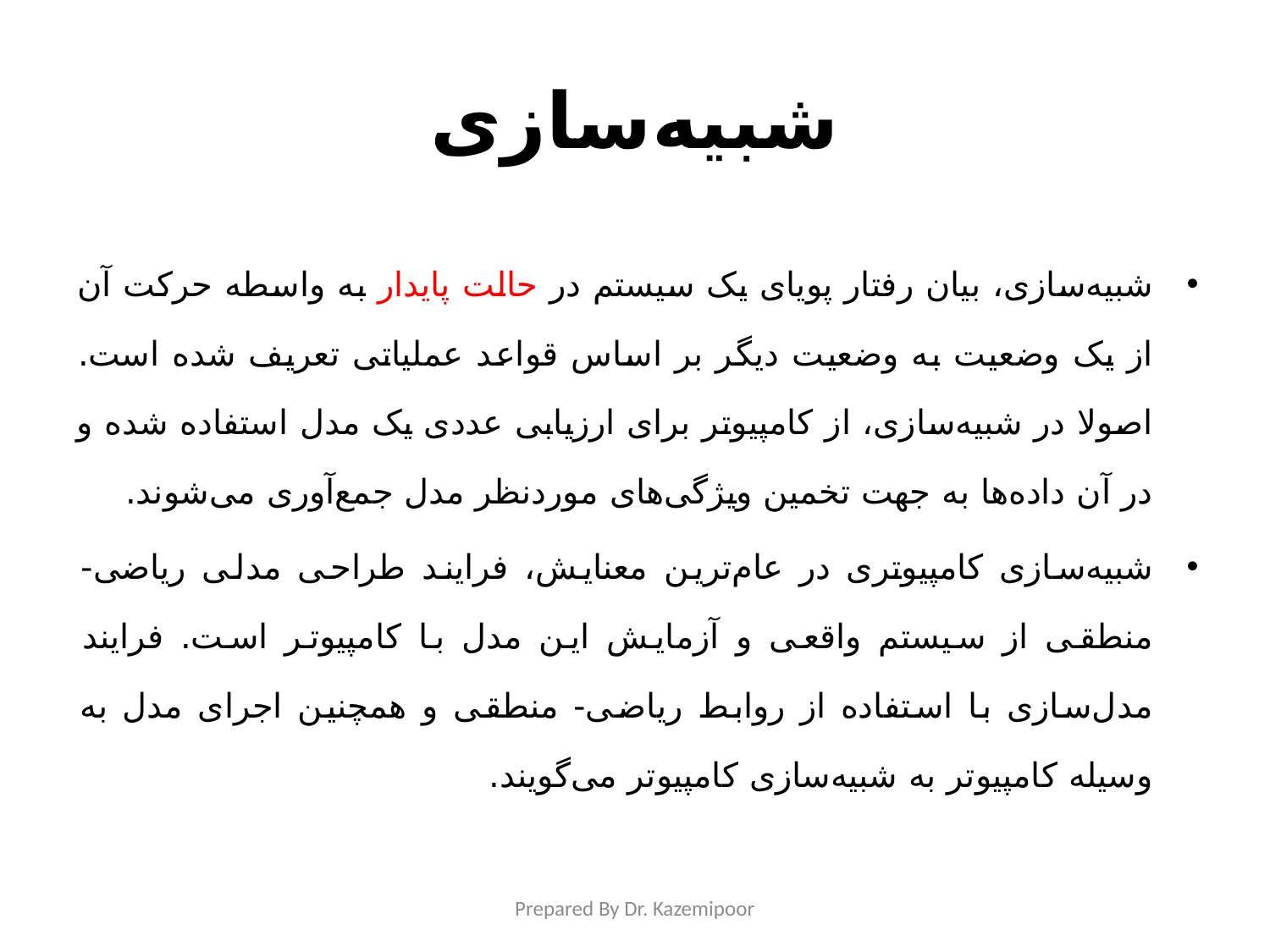

# شبیه‌سازی
شبیه‌سازی، بیان رفتار پویای یک سیستم در حالت پایدار به واسطه حرکت آن از یک وضعیت به وضعیت دیگر بر اساس قواعد عملیاتی تعریف شده است. اصولا در شبیه‌سازی، از کامپیوتر برای ارزیابی عددی یک مدل استفاده شده و در آن داده‌ها به جهت تخمین ویژگی‌های موردنظر مدل جمع‌آوری می‌شوند.
شبیه‌سازی کامپیوتری در عام‌ترین معنایش، فرایند طراحی مدلی ریاضی- منطقی از سیستم واقعی و آزمایش این مدل با کامپیوتر است. فرایند مدل‌سازی با استفاده از روابط ریاضی- منطقی و همچنین اجرای مدل به وسیله کامپیوتر به شبیه‌سازی کامپیوتر می‌گویند.
Prepared By Dr. Kazemipoor